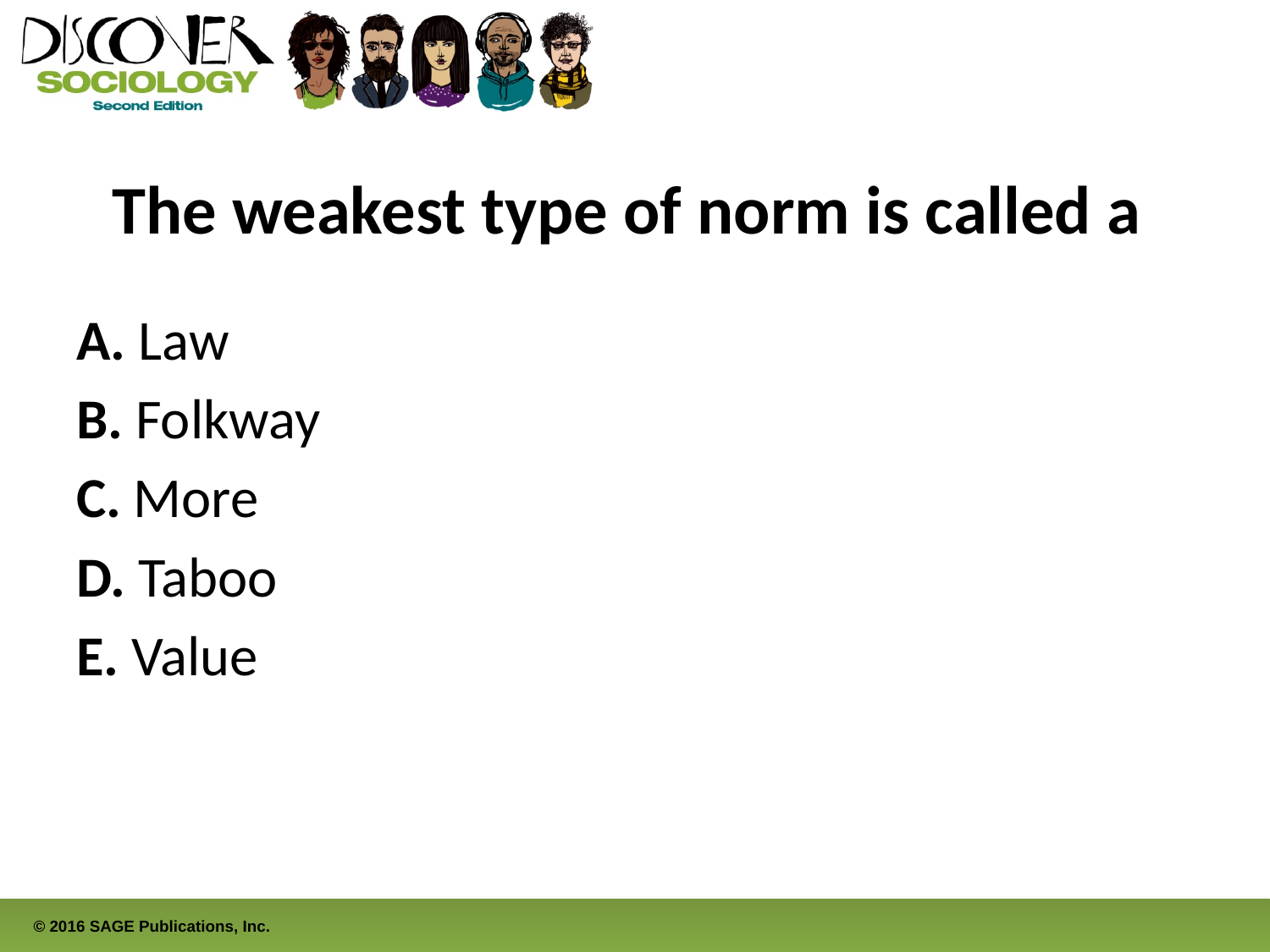

# The weakest type of norm is called a
A. Law
B. Folkway
C. More
D. Taboo
E. Value